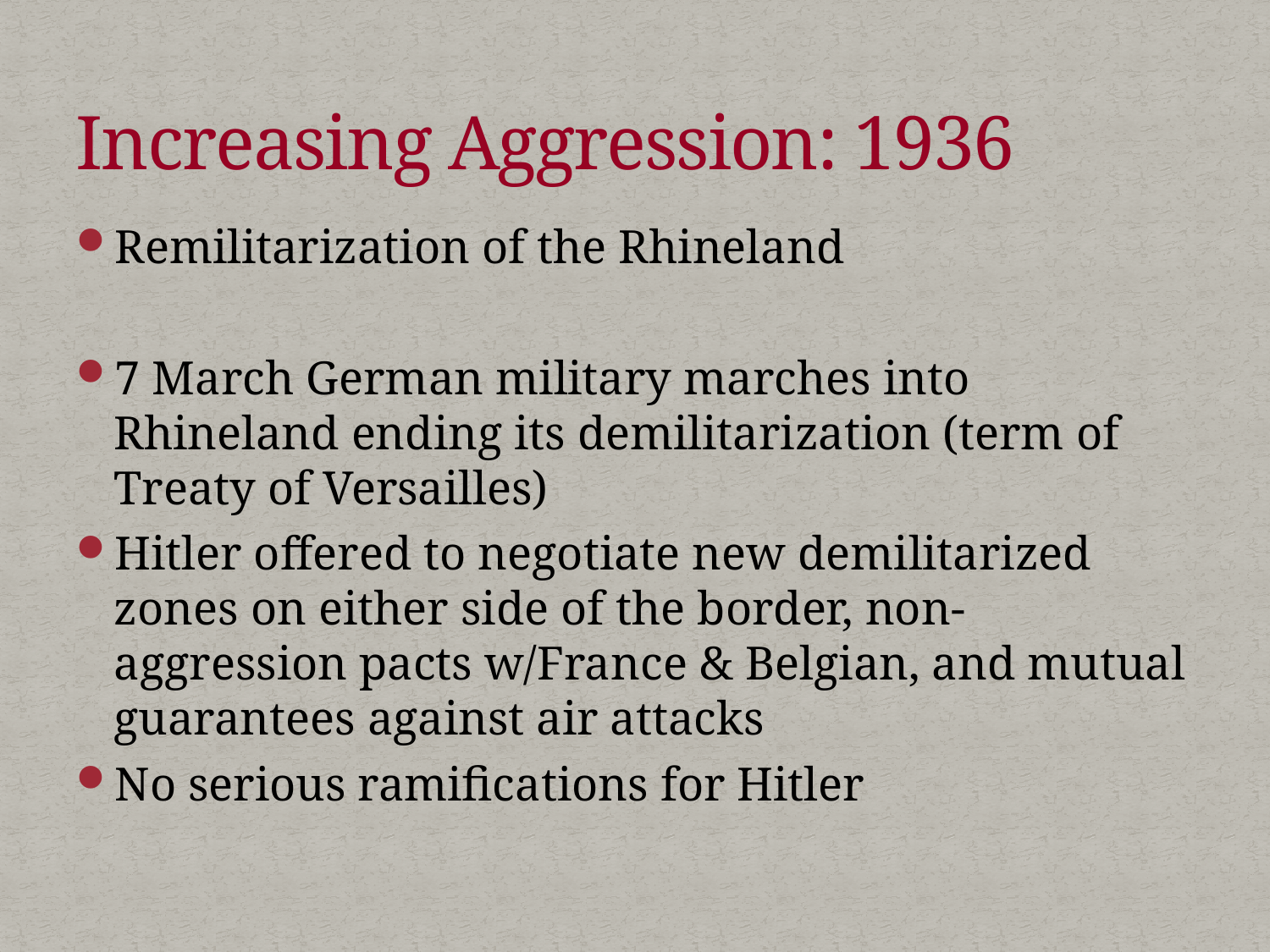

# Increasing Aggression: 1936
Remilitarization of the Rhineland

7 March German military marches into Rhineland ending its demilitarization (term of Treaty of Versailles)
Hitler offered to negotiate new demilitarized zones on either side of the border, non-aggression pacts w/France & Belgian, and mutual guarantees against air attacks
No serious ramifications for Hitler